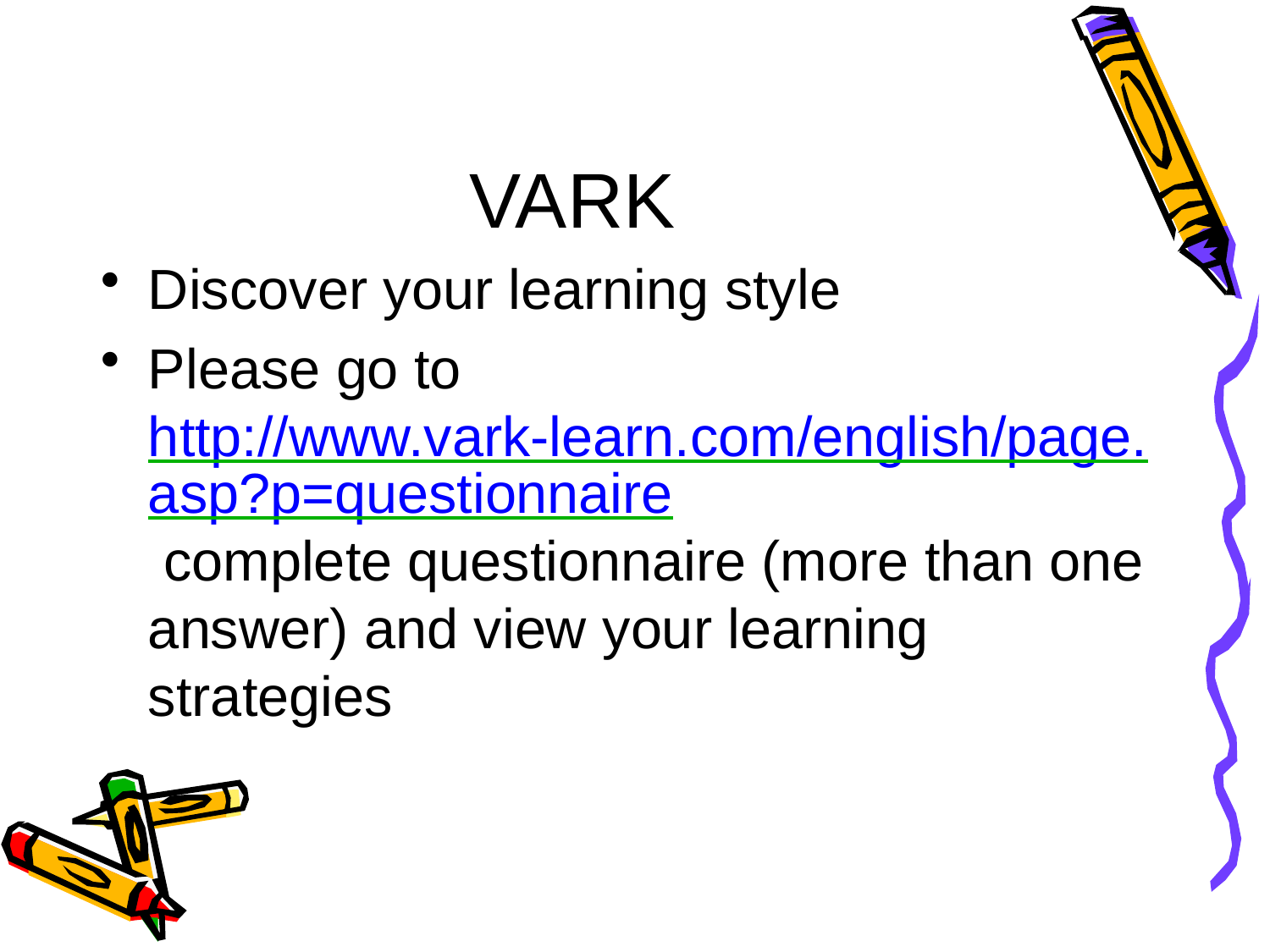

# VARK
Discover your learning style
Please go to http://www.vark-learn.com/english/page.asp?p=questionnaire complete questionnaire (more than one answer) and view your learning strategies